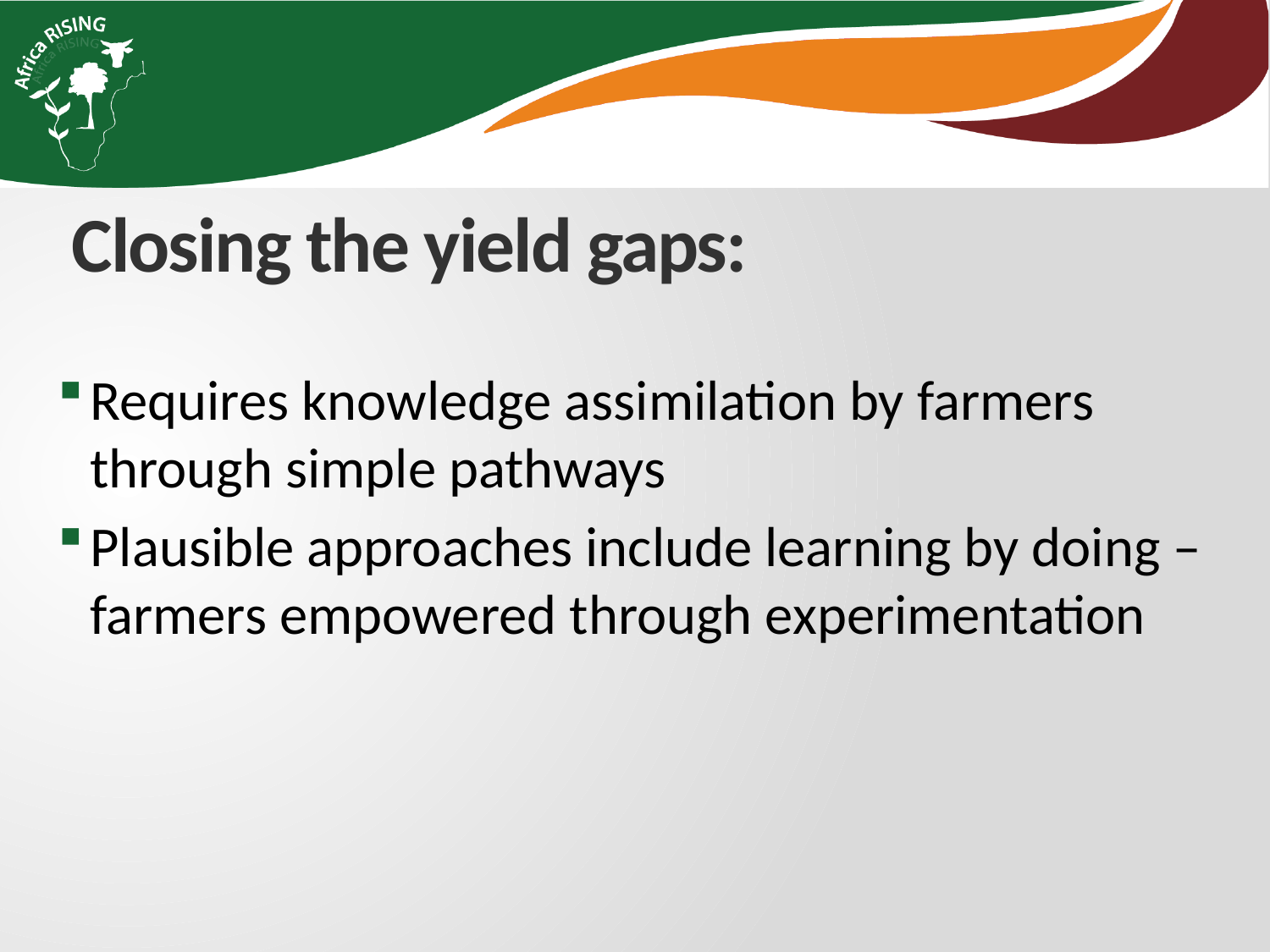

# Closing the yield gaps:
Requires knowledge assimilation by farmers through simple pathways
Plausible approaches include learning by doing – farmers empowered through experimentation